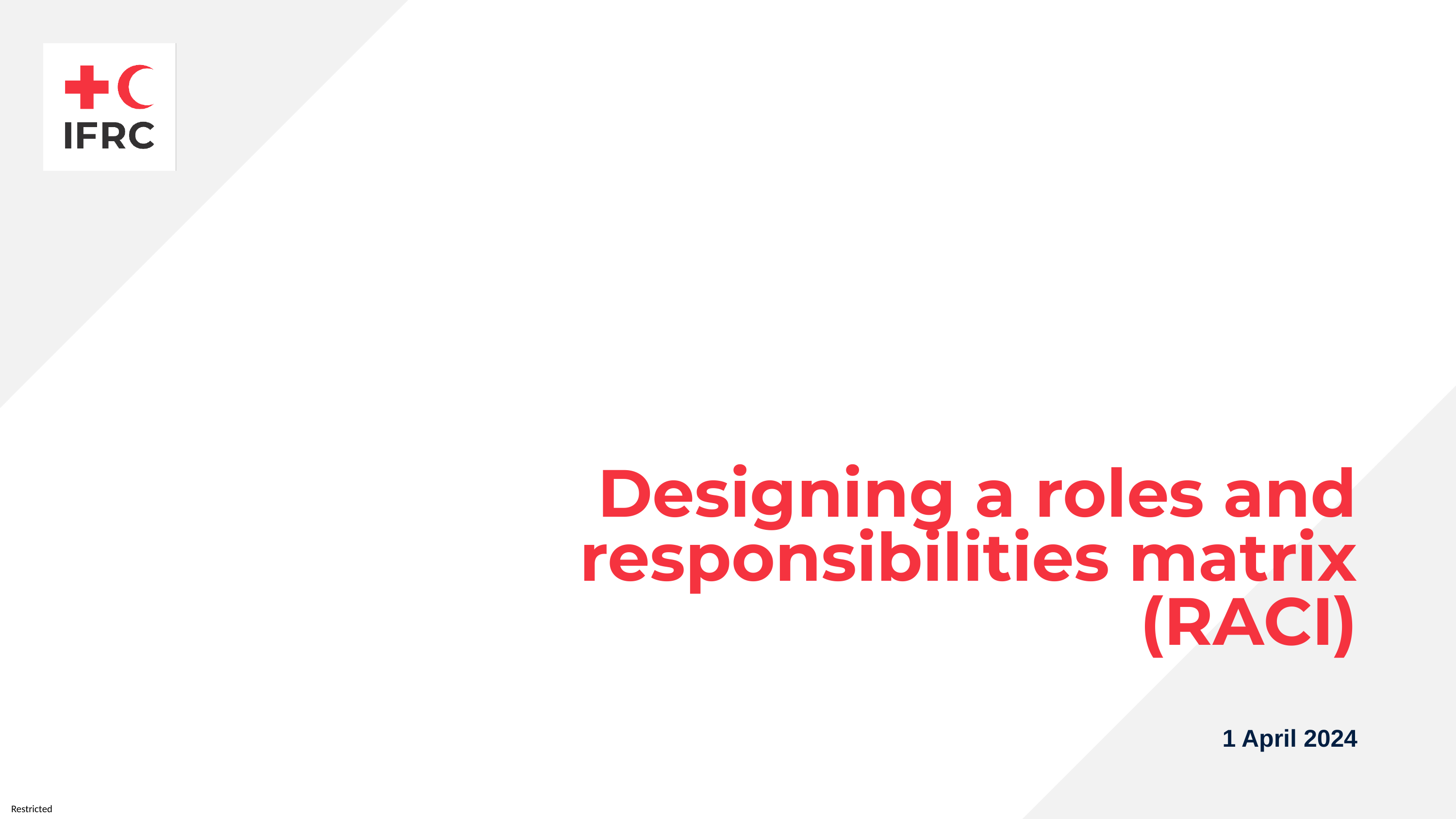

# Designing a roles and responsibilities matrix (RACI)